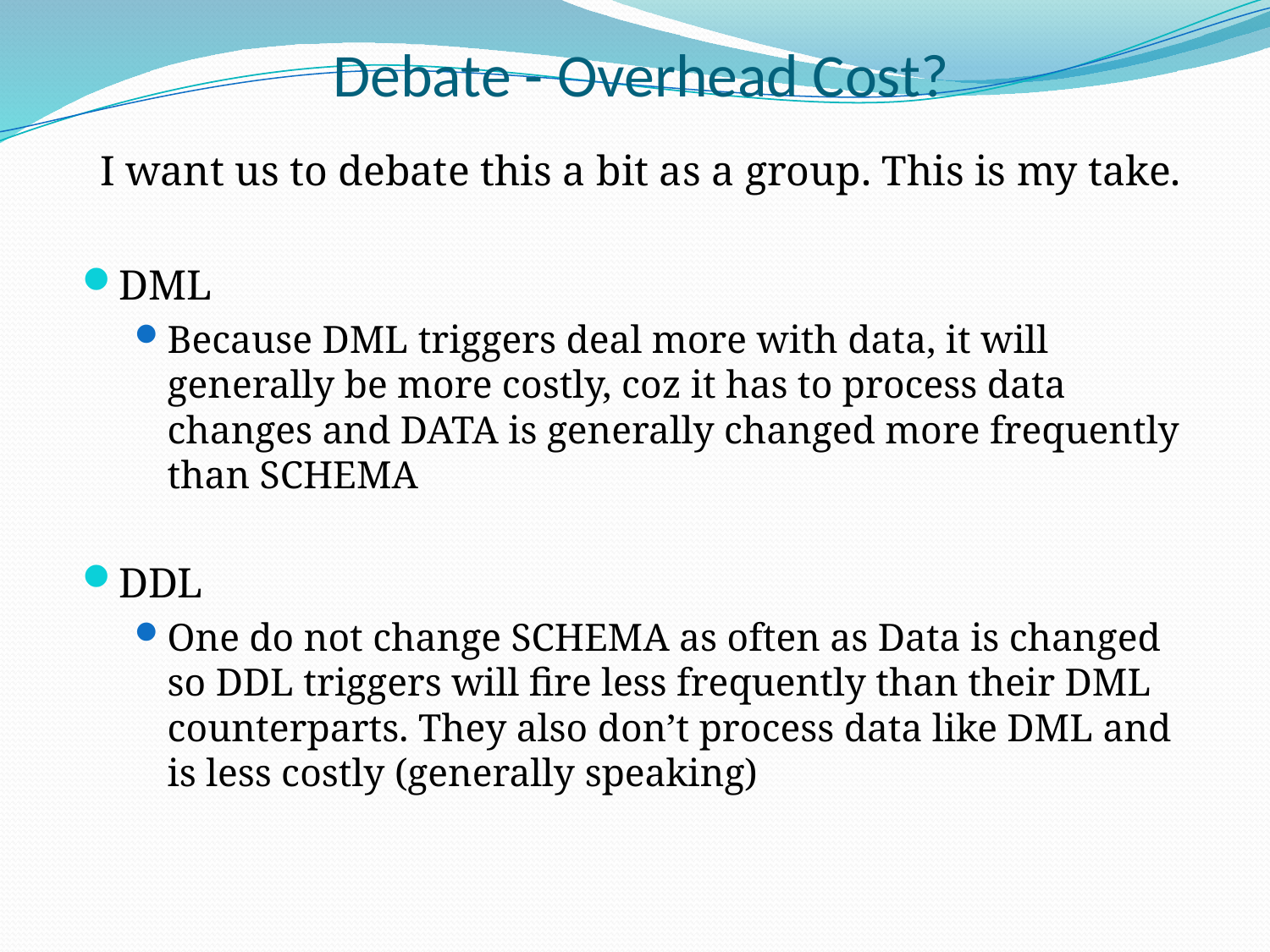

# Debate - Overhead Cost?
I want us to debate this a bit as a group. This is my take.

DML
Because DML triggers deal more with data, it will generally be more costly, coz it has to process data changes and DATA is generally changed more frequently than SCHEMA

DDL
One do not change SCHEMA as often as Data is changed so DDL triggers will fire less frequently than their DML counterparts. They also don’t process data like DML and is less costly (generally speaking)